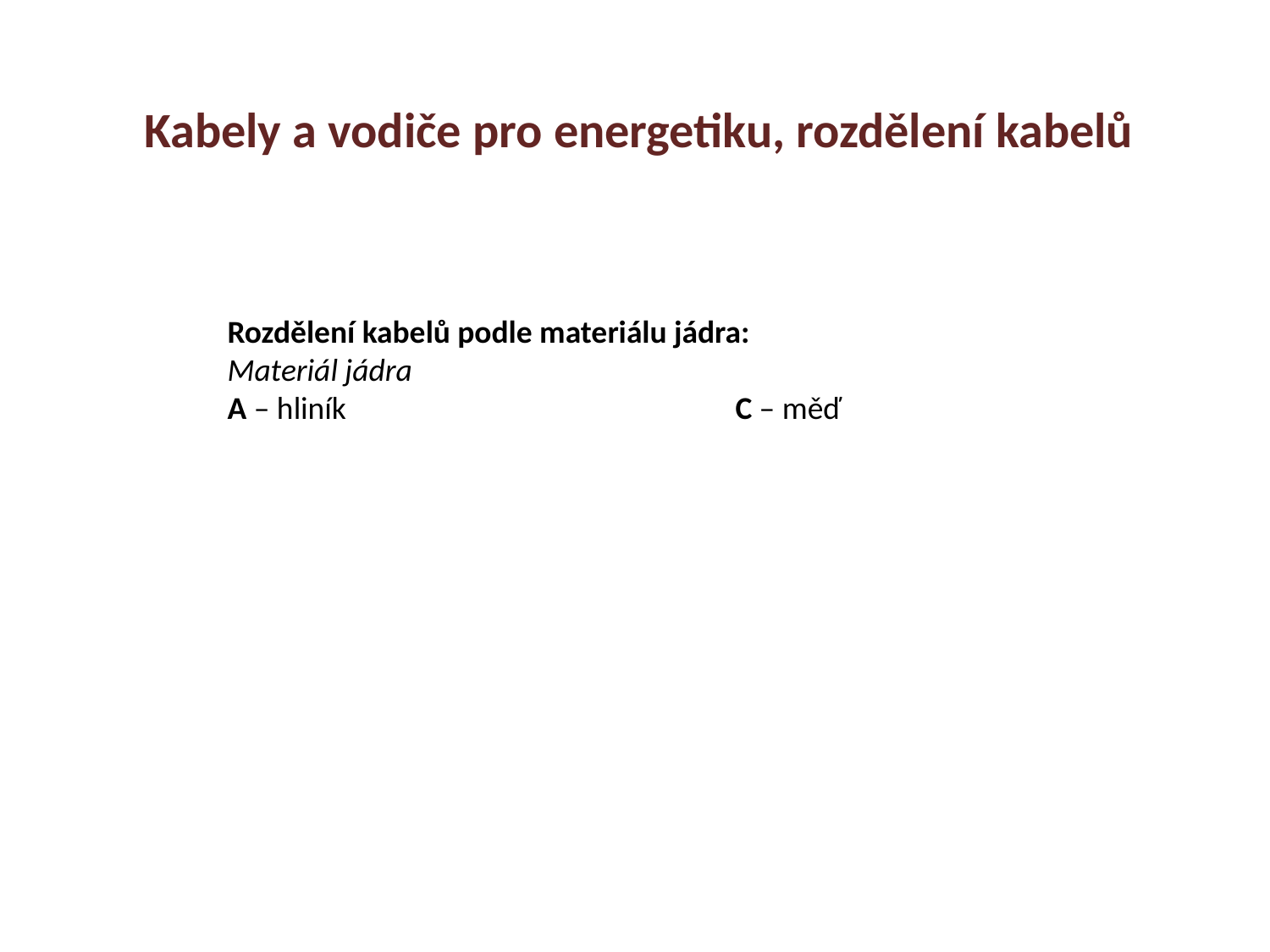

Kabely a vodiče pro energetiku, rozdělení kabelů

Rozdělení kabelů podle materiálu jádra:
Materiál jádra
A – hliník				C – měď